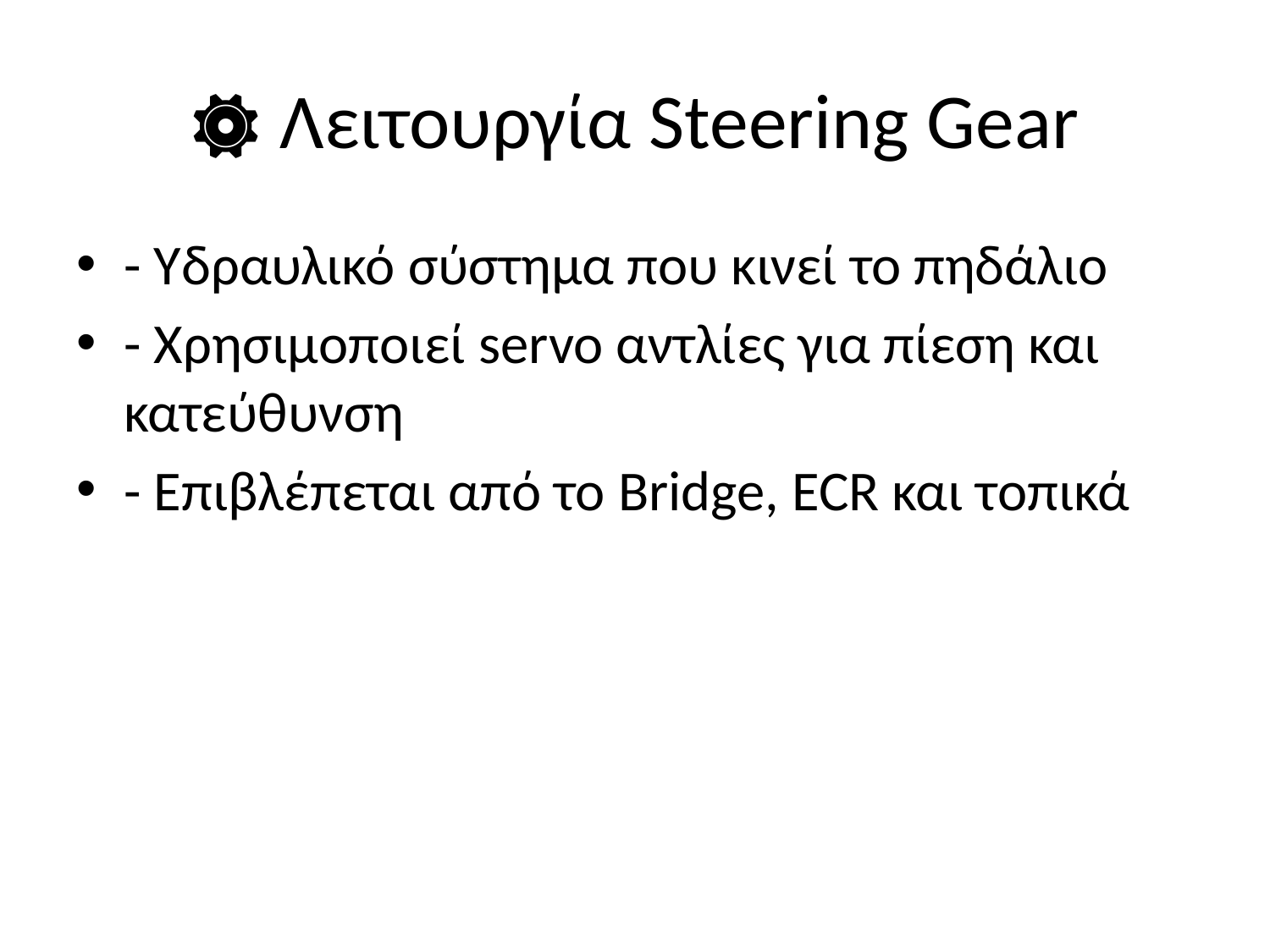

# ⚙️ Λειτουργία Steering Gear
- Υδραυλικό σύστημα που κινεί το πηδάλιο
- Χρησιμοποιεί servo αντλίες για πίεση και κατεύθυνση
- Επιβλέπεται από το Bridge, ECR και τοπικά